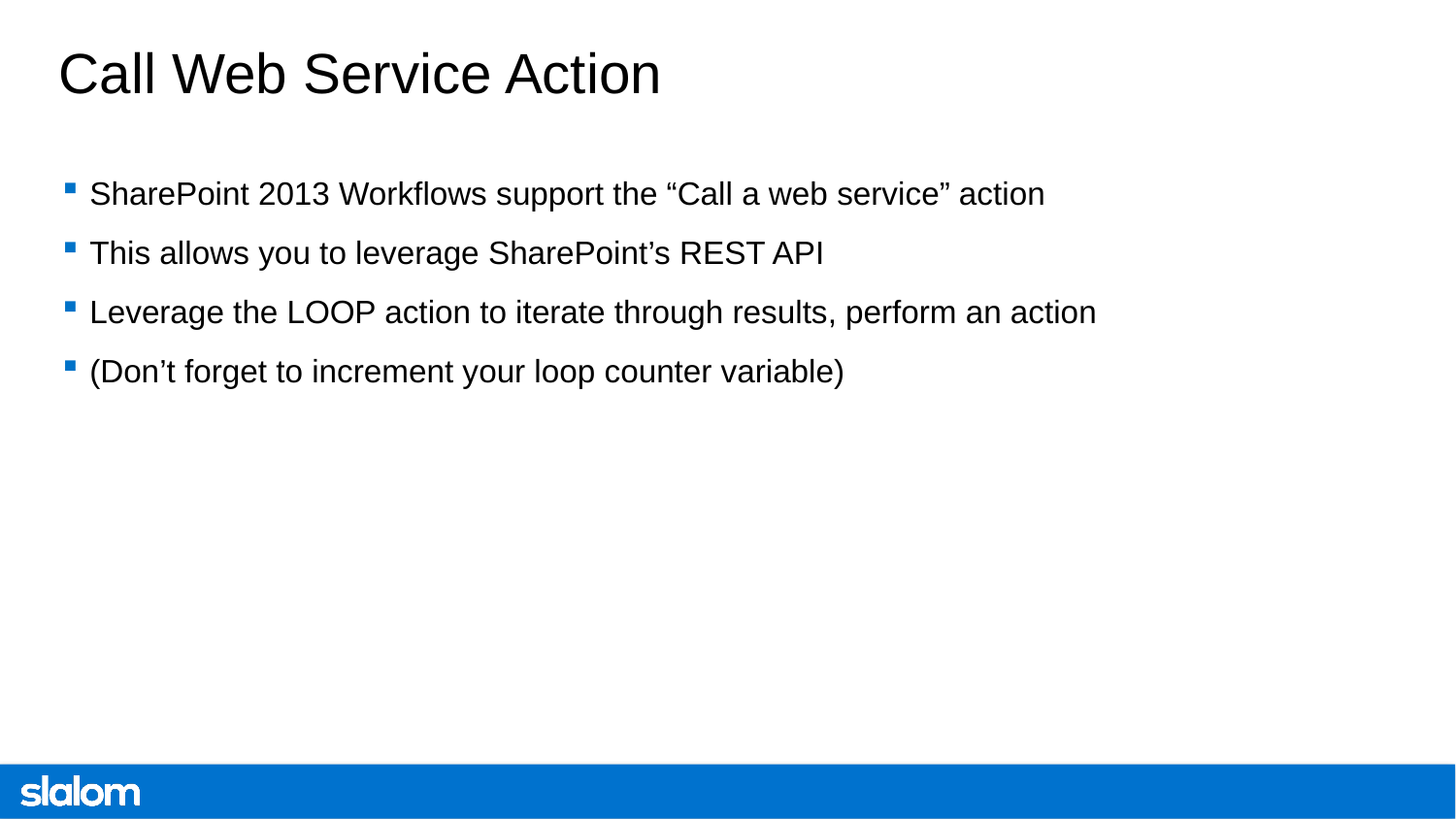

# Call Web Service Action
SharePoint 2013 Workflows support the “Call a web service” action
This allows you to leverage SharePoint’s REST API
Leverage the LOOP action to iterate through results, perform an action
(Don’t forget to increment your loop counter variable)